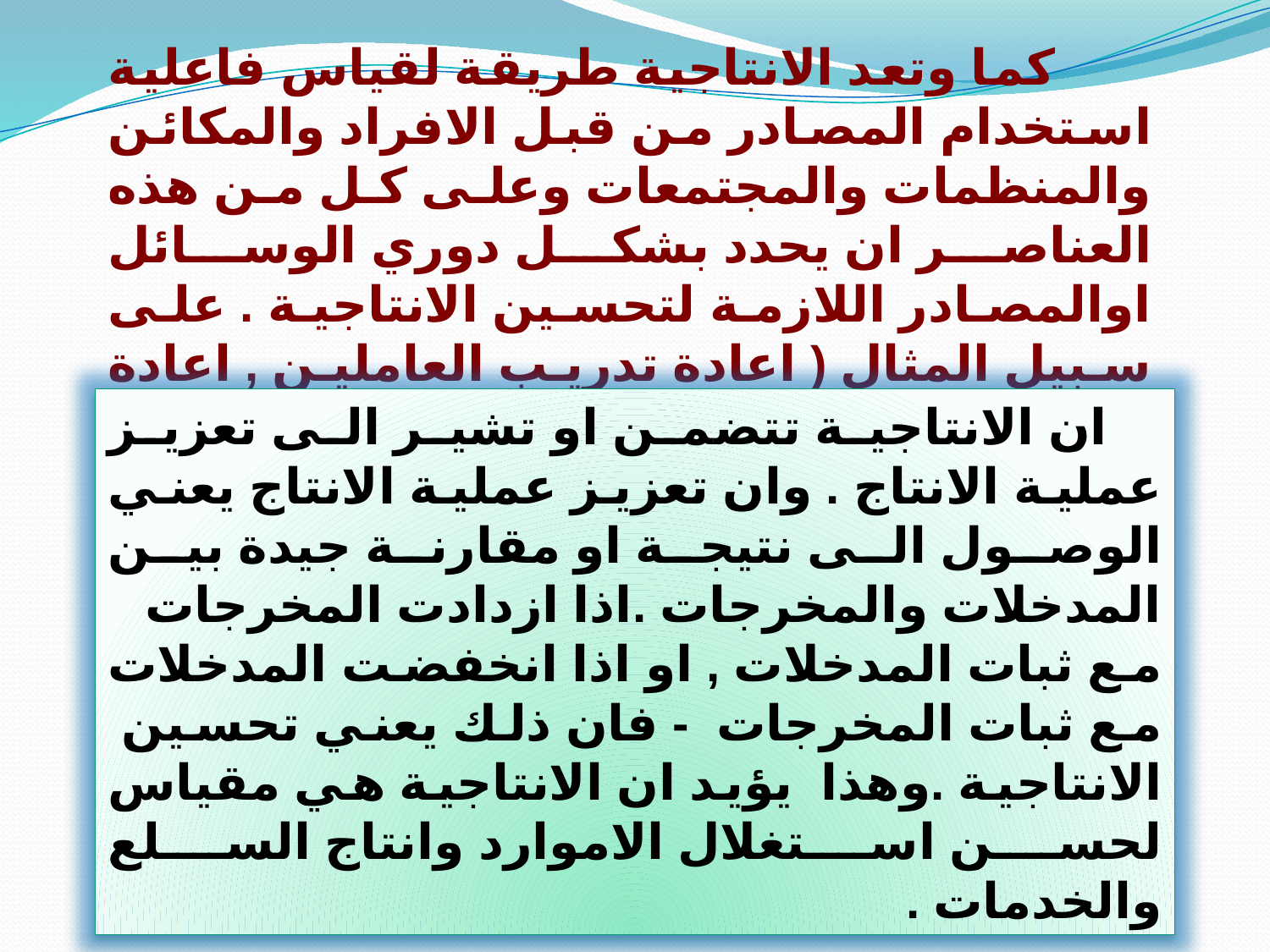

كما وتعد الانتاجية طريقة لقياس فاعلية استخدام المصادر من قبل الافراد والمكائن والمنظمات والمجتمعات وعلى كل من هذه العناصر ان يحدد بشكل دوري الوسائل اوالمصادر اللازمة لتحسين الانتاجية . على سبيل المثال ( اعادة تدريب العاملين , اعادة التصميم , التحسين المستمر وفقا لمتطلبات الجودة ) .
       ان الانتاجية تتضمن او تشير الى تعزيز عملية الانتاج . وان تعزيز عملية الانتاج يعني الوصول الى نتيجة او مقارنة جيدة بين المدخلات والمخرجات .اذا ازدادت المخرجات مع ثبات المدخلات , او اذا انخفضت المدخلات مع ثبات المخرجات  - فان ذلك يعني تحسين  الانتاجية .وهذا  يؤيد ان الانتاجية هي مقياس لحسن استغلال الاموارد وانتاج السلع والخدمات .